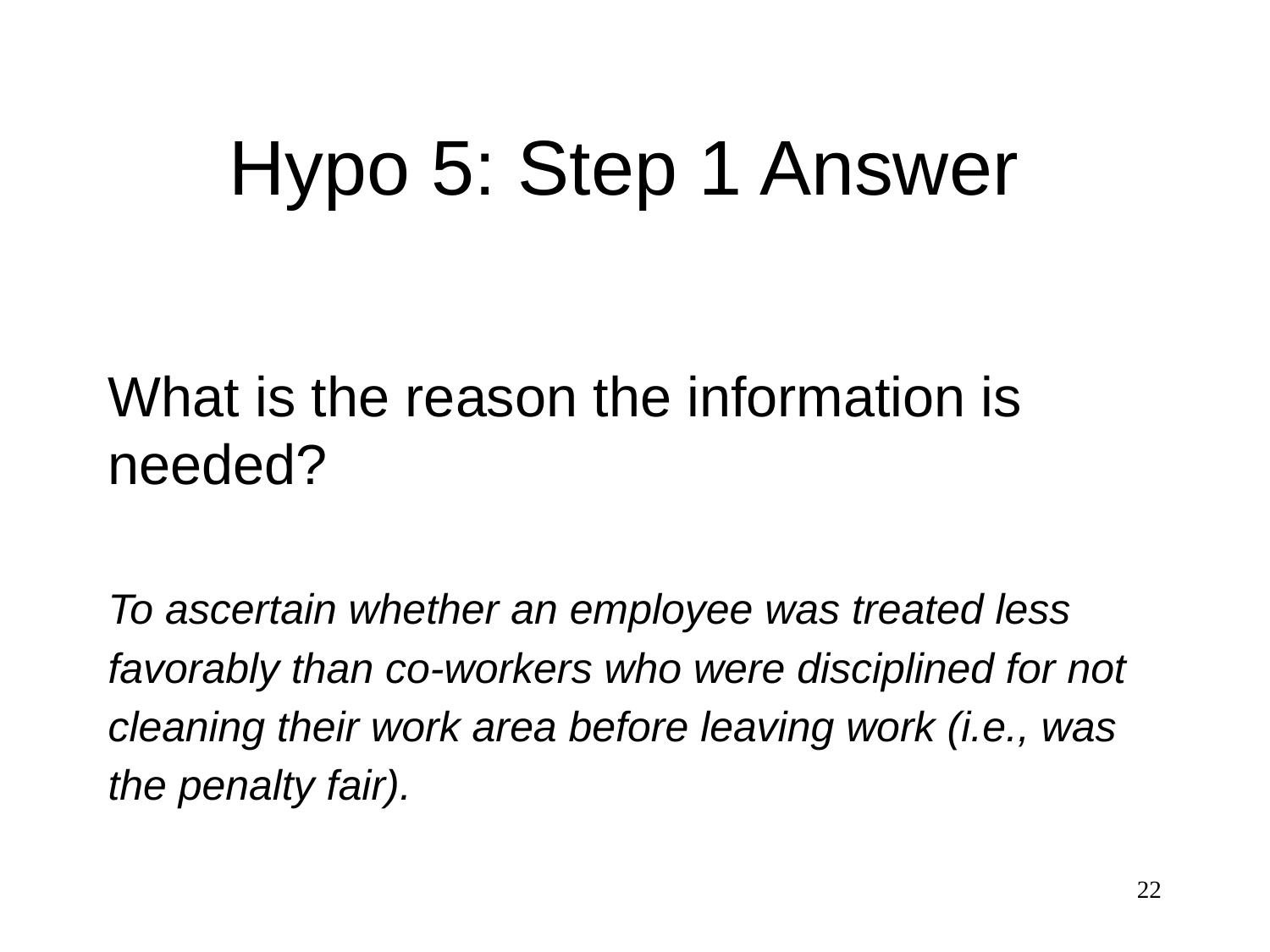

# Hypo 5: Step 1 Answer

What is the reason the information is needed?

To ascertain whether an employee was treated less favorably than co-workers who were disciplined for not cleaning their work area before leaving work (i.e., was the penalty fair).

22